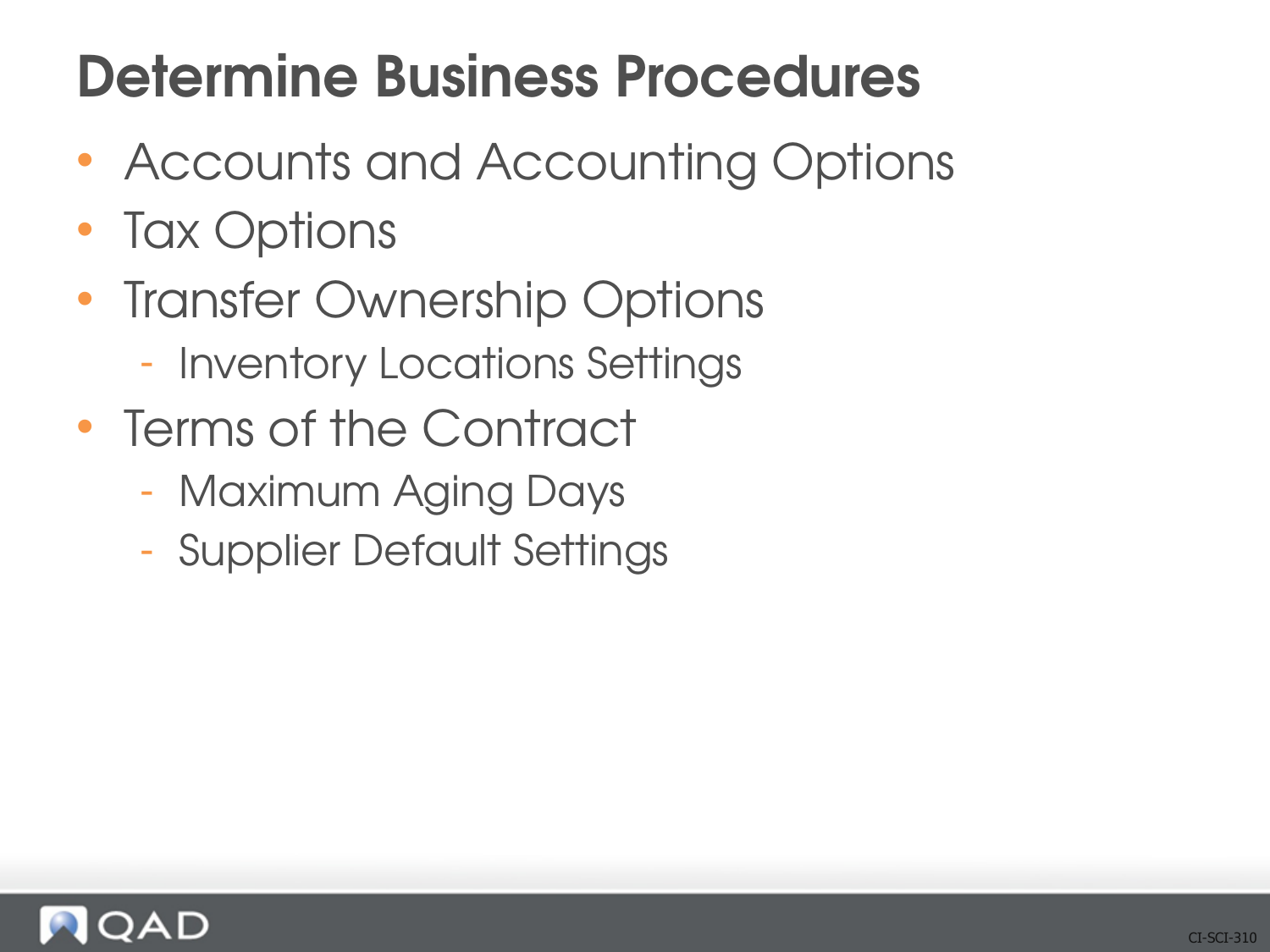

# Determine Business Procedures
Accounts and Accounting Options
Tax Options
Transfer Ownership Options
Inventory Locations Settings
Terms of the Contract
Maximum Aging Days
Supplier Default Settings

CI-SCI-310